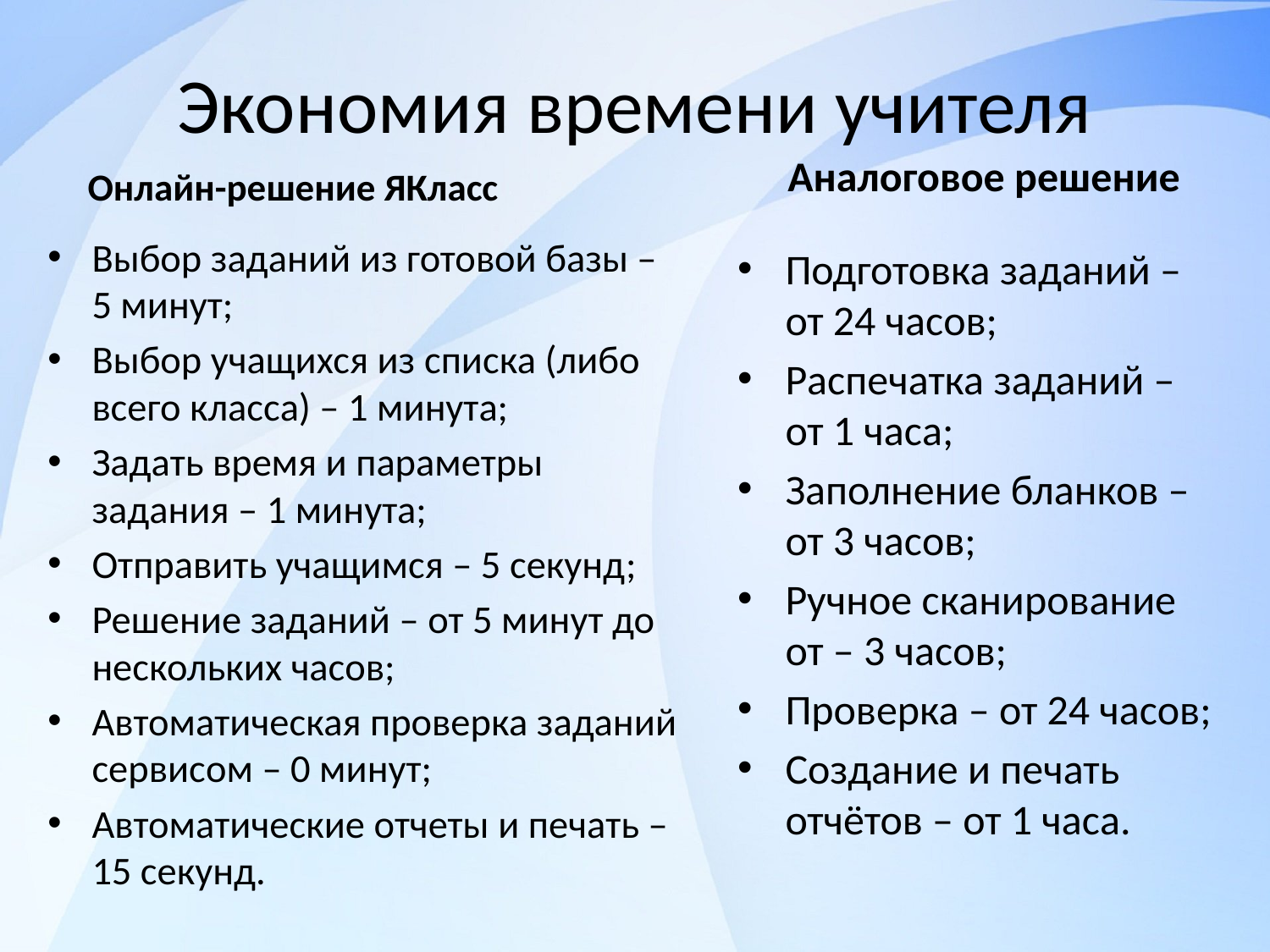

# Экономия времени учителя
Онлайн-решение ЯКласс
Аналоговое решение
Выбор заданий из готовой базы – 5 минут;
Выбор учащихся из списка (либо всего класса) – 1 минута;
Задать время и параметры задания – 1 минута;
Отправить учащимся – 5 секунд;
Решение заданий – от 5 минут до нескольких часов;
Автоматическая проверка заданий сервисом – 0 минут;
Автоматические отчеты и печать – 15 секунд.

Подготовка заданий – от 24 часов;
Распечатка заданий – от 1 часа;
Заполнение бланков – от 3 часов;
Ручное сканирование от – 3 часов;
Проверка – от 24 часов;
Создание и печать отчётов – от 1 часа.